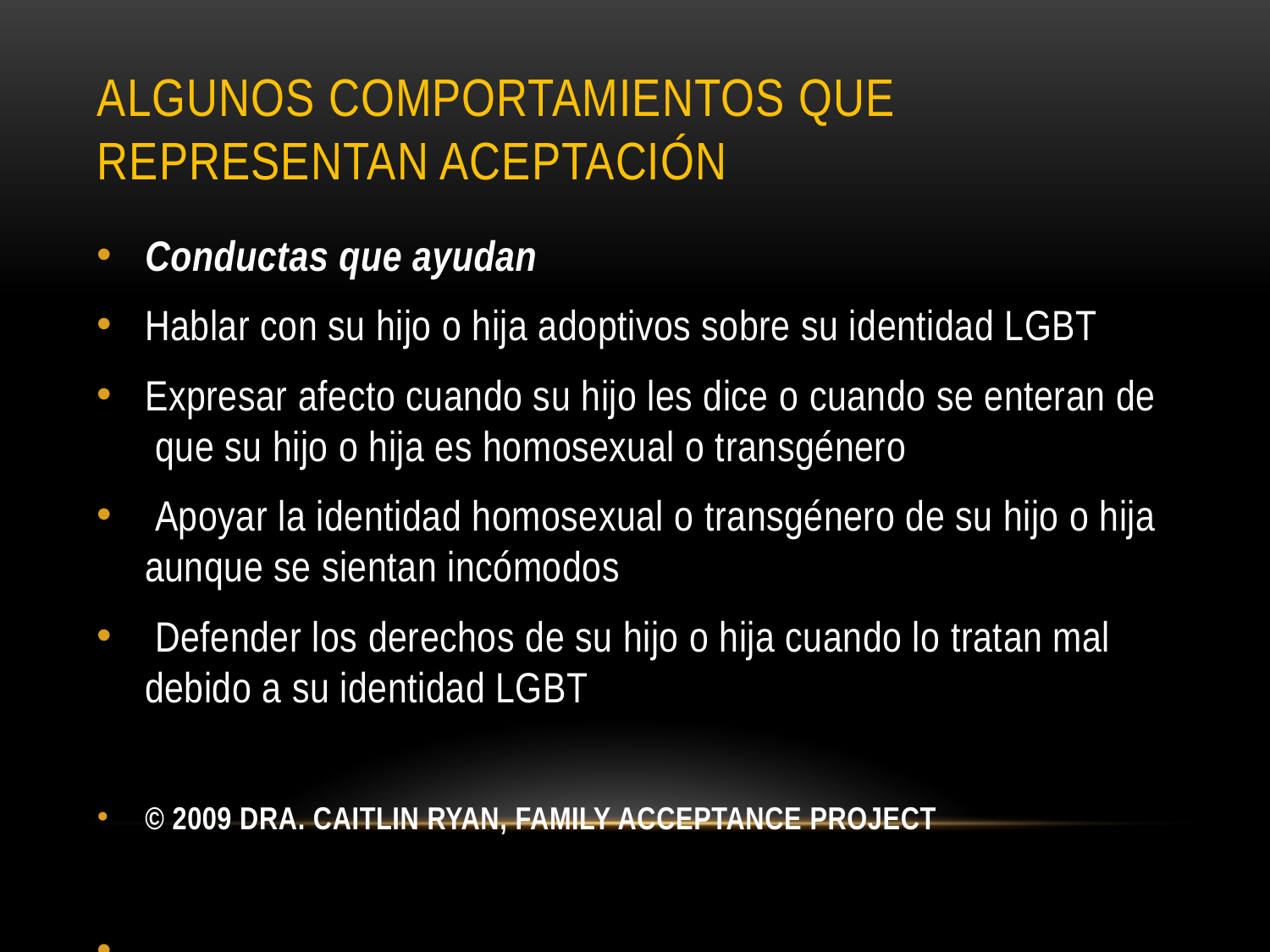

# ALGUNOS COMPORTAMIENTOS QUE REPRESENTAN ACEPTACIÓN
Conductas que ayudan
Hablar con su hijo o hija adoptivos sobre su identidad LGBT
Expresar afecto cuando su hijo les dice o cuando se enteran de   que su hijo o hija es homosexual o transgénero
 Apoyar la identidad homosexual o transgénero de su hijo o hija aunque se sientan incómodos
 Defender los derechos de su hijo o hija cuando lo tratan mal debido a su identidad LGBT

© 2009 DRA. CAITLIN RYAN, FAMILY ACCEPTANCE PROJECT